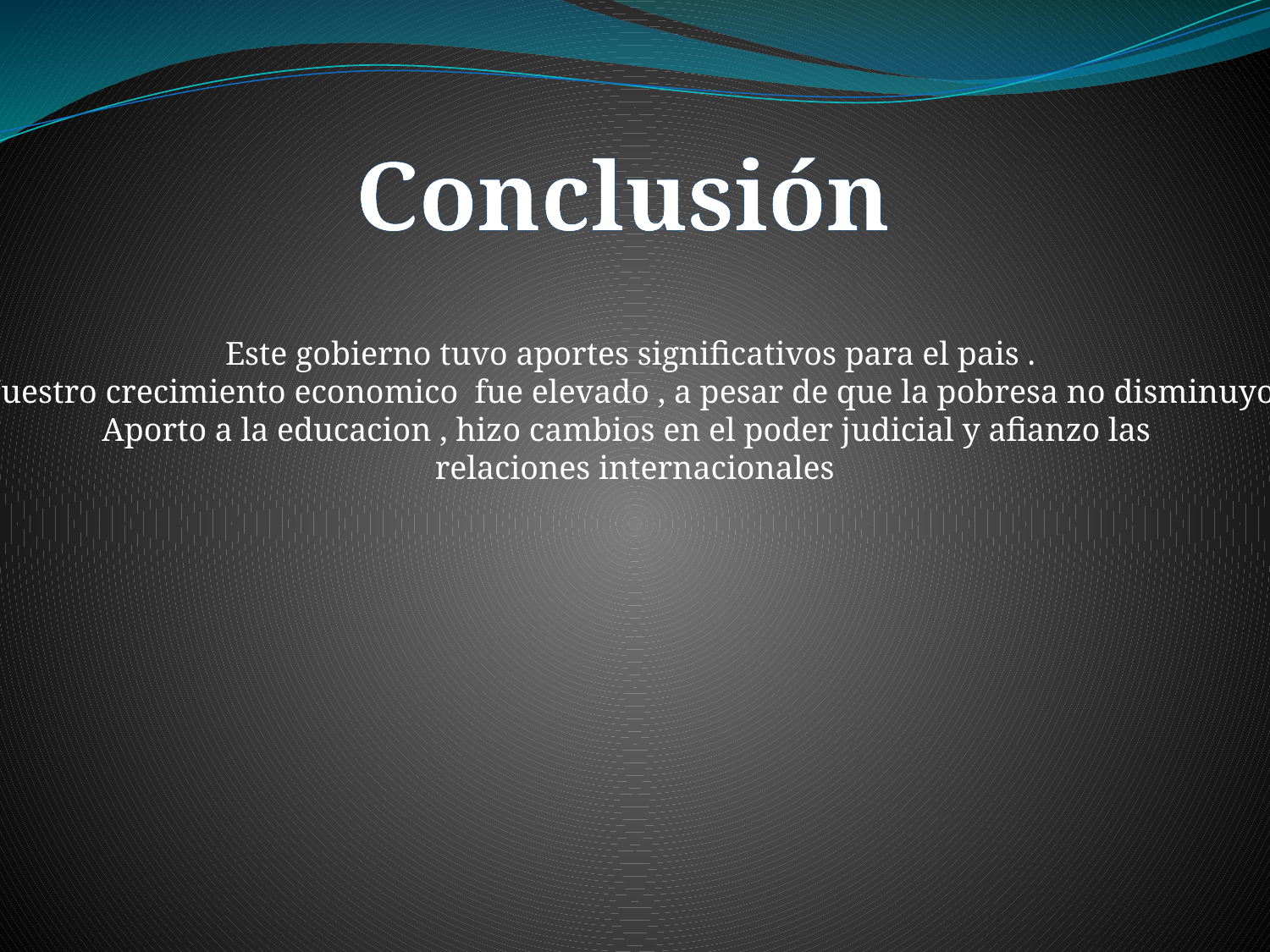

Conclusión

Este gobierno tuvo aportes significativos para el pais .
Nuestro crecimiento economico  fue elevado , a pesar de que la pobresa no disminuyo.
Aporto a la educacion , hizo cambios en el poder judicial y afianzo las
 relaciones internacionales